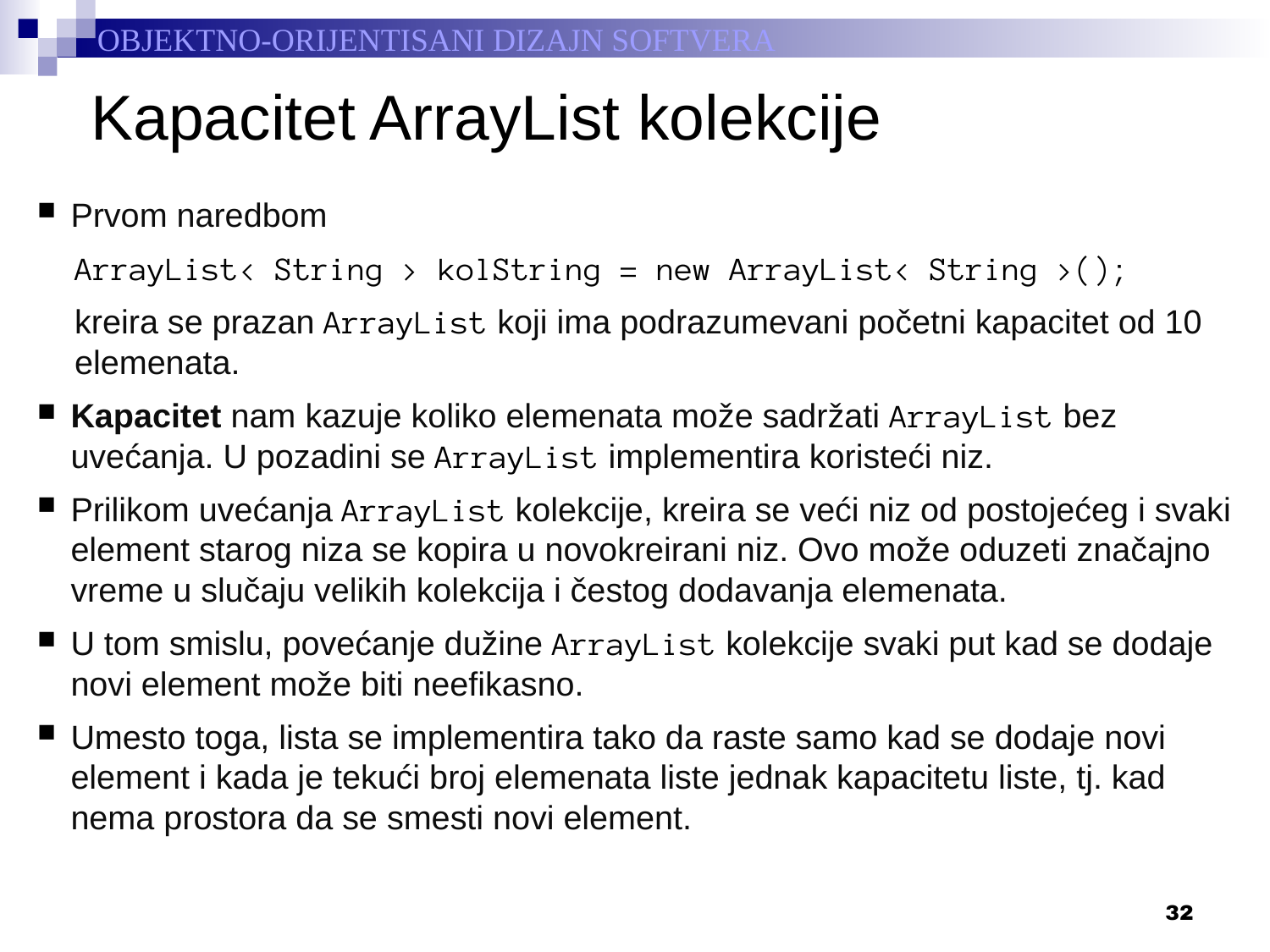

# Kapacitet ArrayList kolekcije
Prvom naredbom
	ArrayList< String > kolString = new ArrayList< String >();
kreira se prazan ArrayList koji ima podrazumevani početni kapacitet od 10 elemenata.
Kapacitet nam kazuje koliko elemenata može sadržati ArrayList bez uvećanja. U pozadini se ArrayList implementira koristeći niz.
Prilikom uvećanja ArrayList kolekcije, kreira se veći niz od postojećeg i svaki element starog niza se kopira u novokreirani niz. Ovo može oduzeti značajno vreme u slučaju velikih kolekcija i čestog dodavanja elemenata.
U tom smislu, povećanje dužine ArrayList kolekcije svaki put kad se dodaje novi element može biti neefikasno.
Umesto toga, lista se implementira tako da raste samo kad se dodaje novi element i kada je tekući broj elemenata liste jednak kapacitetu liste, tj. kad nema prostora da se smesti novi element.
32